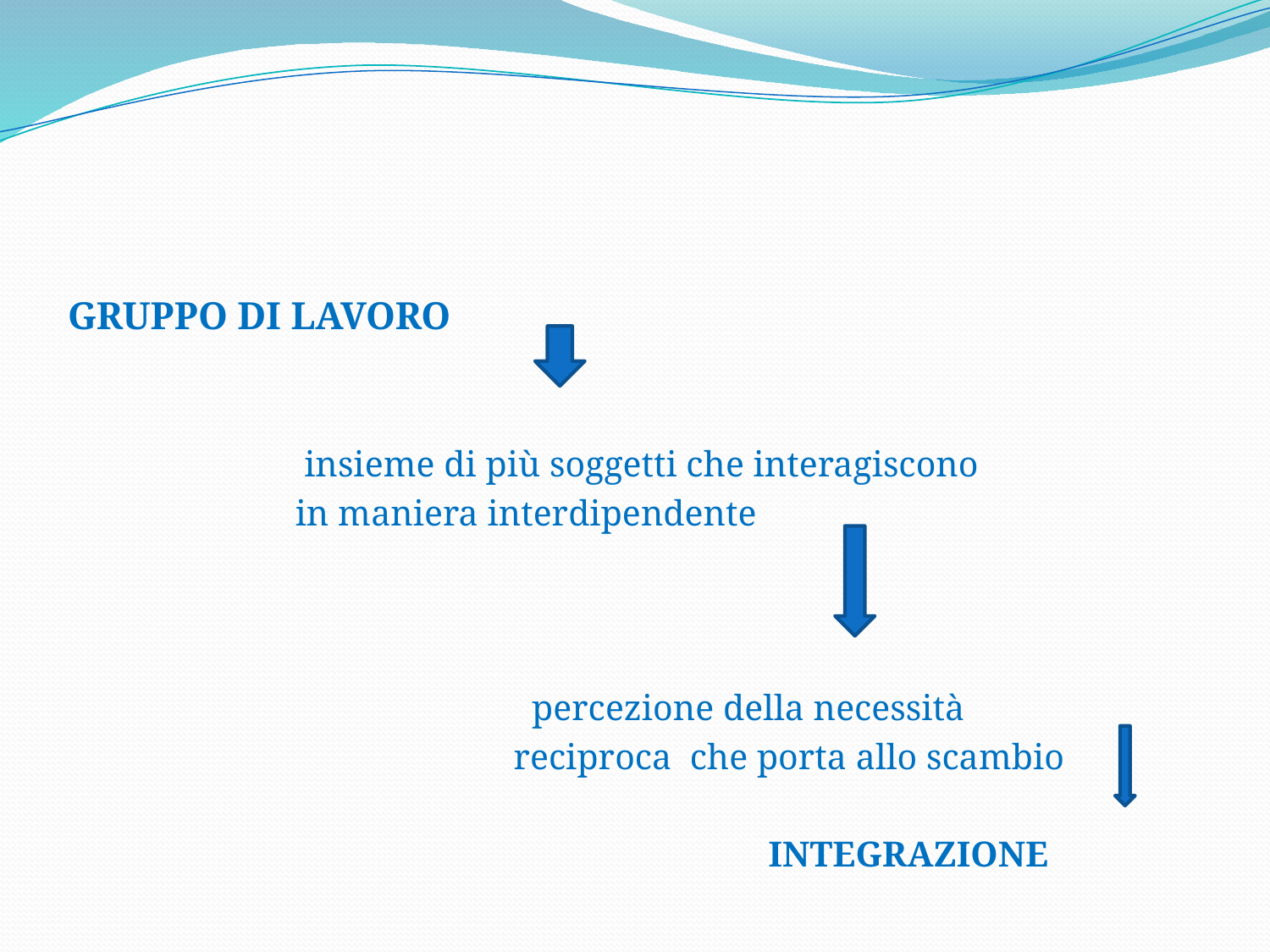

#
GRUPPO DI LAVORO

                          insieme di più soggetti che interagiscono
                         in maniera interdipendente

                                                   percezione della necessità
                                                 reciproca  che porta allo scambio

                                                                             INTEGRAZIONE